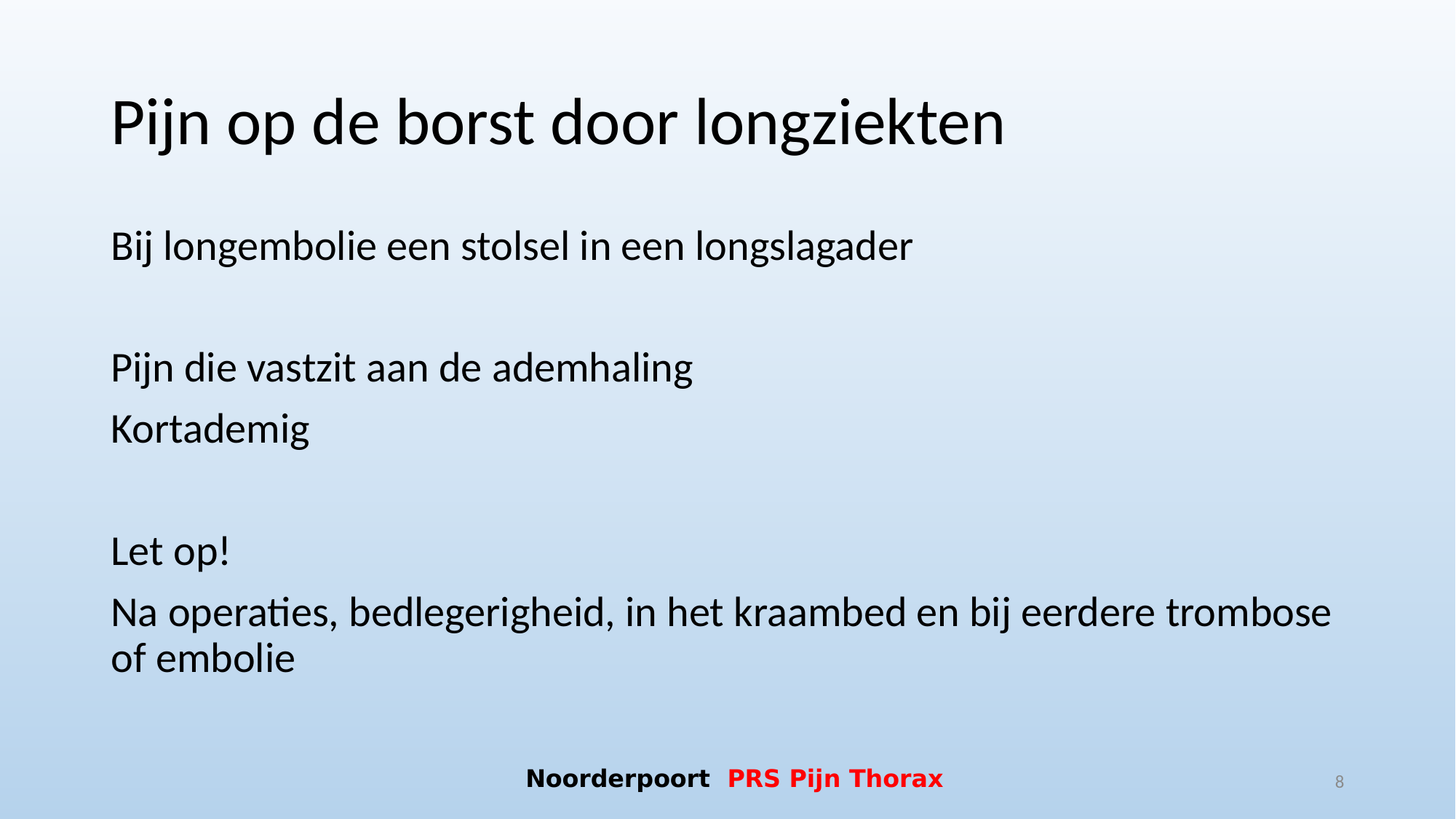

# Pijn op de borst door longziekten
Bij longembolie een stolsel in een longslagader

Pijn die vastzit aan de ademhaling
Kortademig

Let op!
Na operaties, bedlegerigheid, in het kraambed en bij eerdere trombose of embolie
Noorderpoort  PRS Pijn Thorax
8